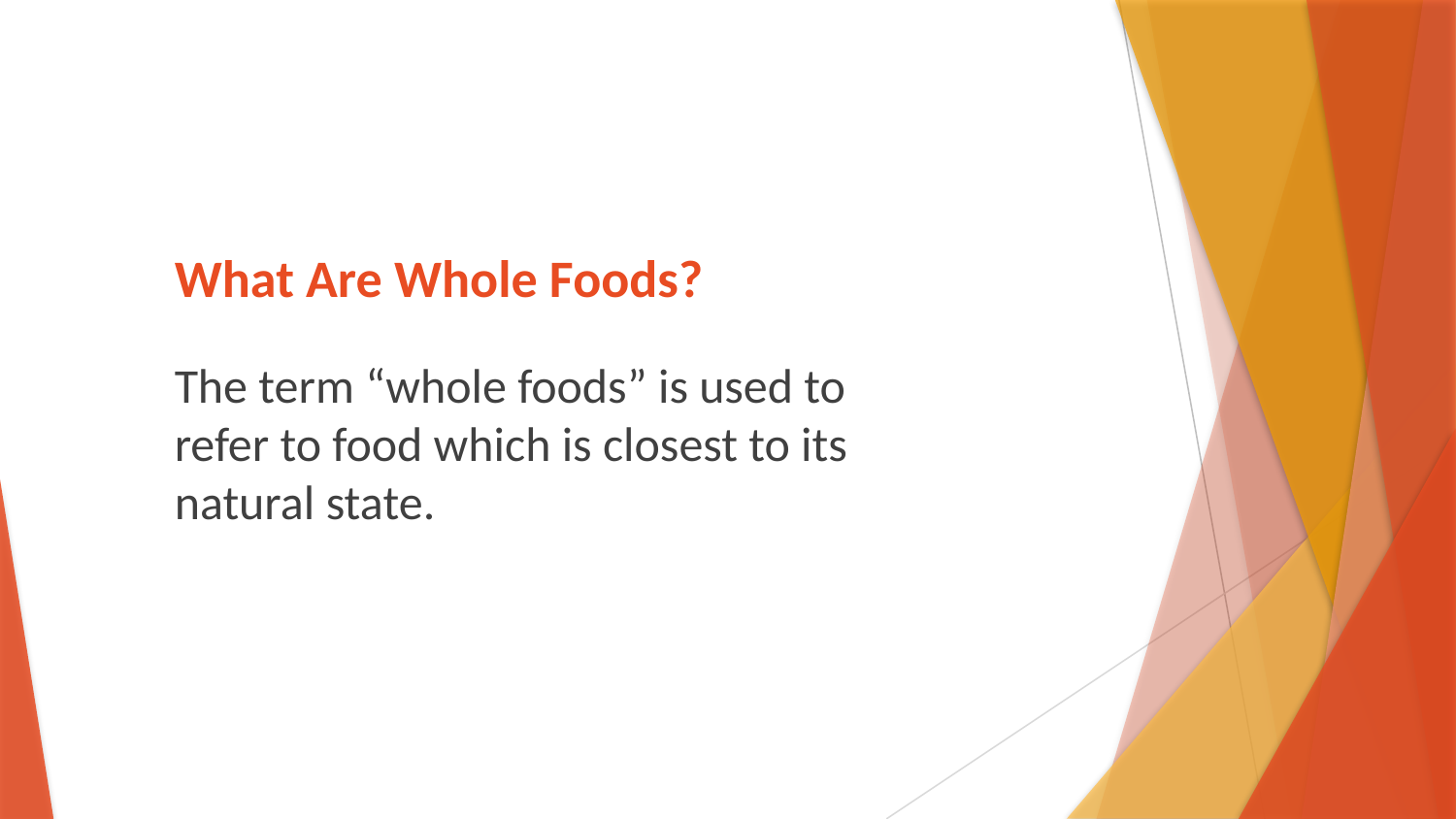

# What Are Whole Foods?
The term “whole foods” is used to refer to food which is closest to its natural state.